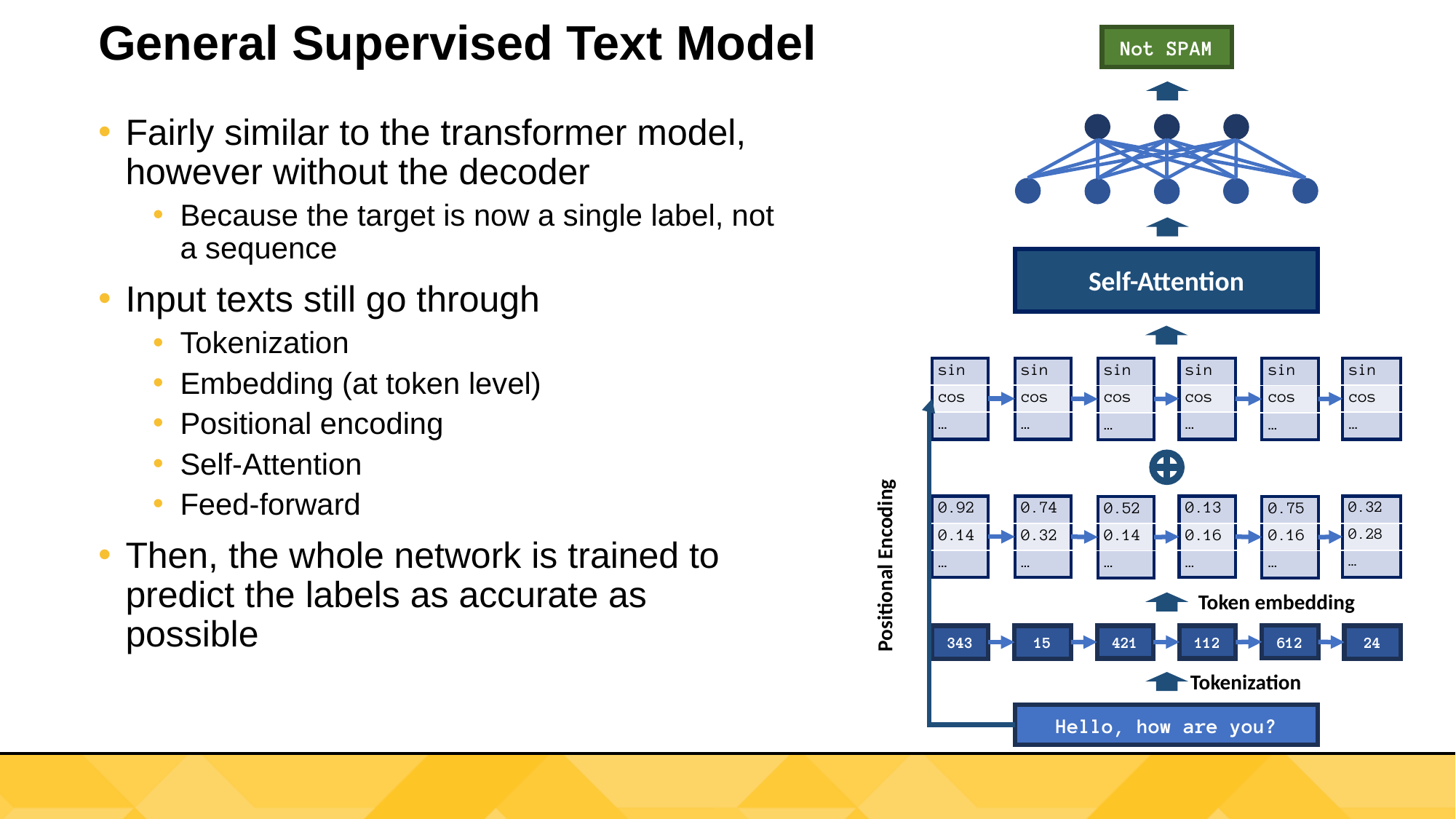

# General Supervised Text Model
Not SPAM

Fairly similar to the transformer model, however without the decoder
Because the target is now a single label, not a sequence
Input texts still go through
Tokenization
Embedding (at token level)
Positional encoding
Self-Attention
Feed-forward
Then, the whole network is trained to predict the labels as accurate as possible

Self-Attention

| sin |
| --- |
| cos |
| … |
| sin |
| --- |
| cos |
| … |
| sin |
| --- |
| cos |
| … |
| sin |
| --- |
| cos |
| … |
| sin |
| --- |
| cos |
| … |
| sin |
| --- |
| cos |
| … |

| 0.32 |
| --- |
| 0.28 |
| … |
| 0.13 |
| --- |
| 0.16 |
| … |
| 0.74 |
| --- |
| 0.32 |
| … |
| 0.92 |
| --- |
| 0.14 |
| … |
| 0.52 |
| --- |
| 0.14 |
| … |
| 0.75 |
| --- |
| 0.16 |
| … |
Positional Encoding

Token embedding
612
421
112
343
15
24

Tokenization
Hello, how are you?